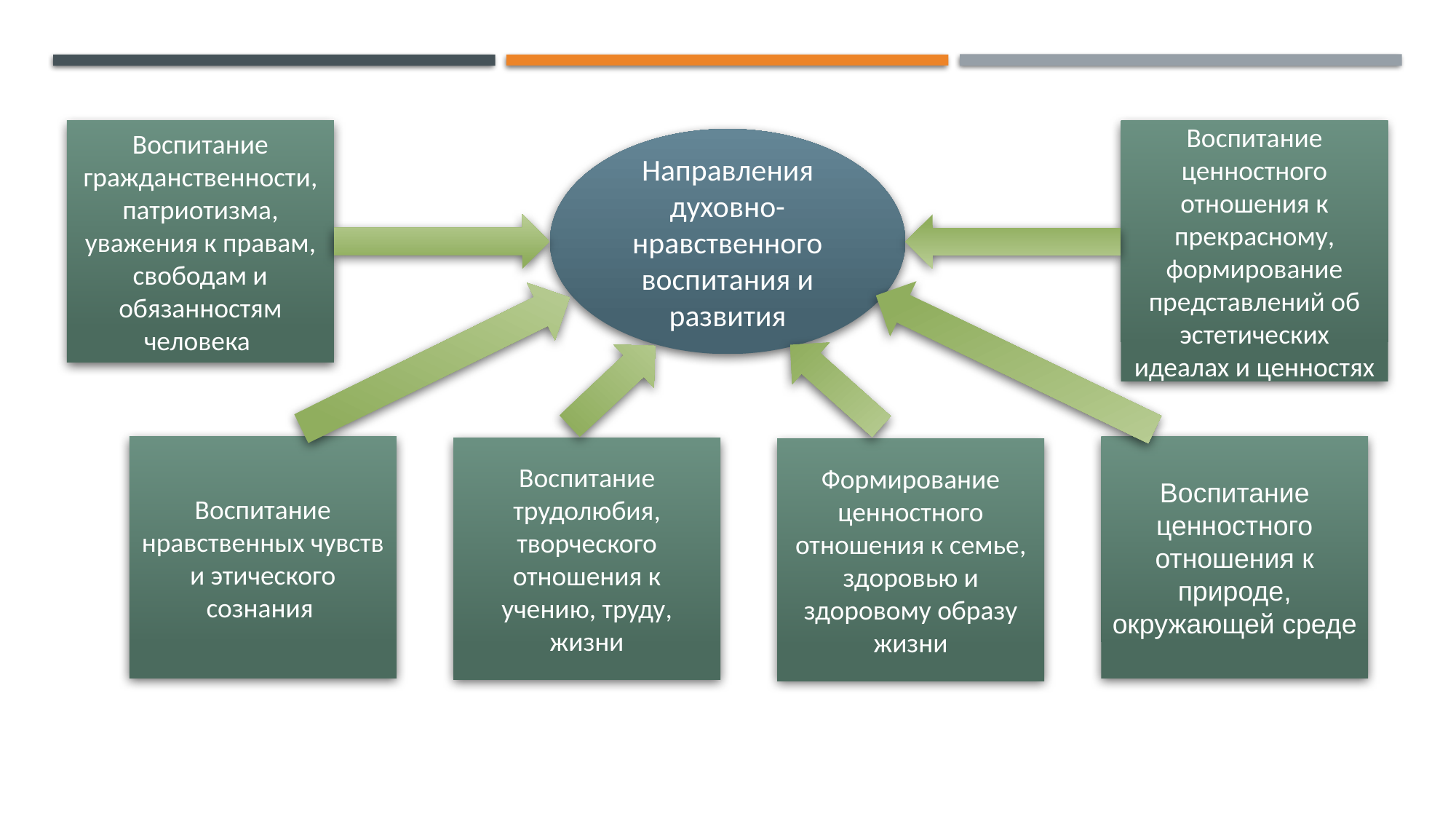

Воспитание гражданственности, патриотизма, уважения к правам, свободам и обязанностям человека
Воспитание ценностного отношения к прекрасному, формирование представлений об эстетических идеалах и ценностях
Направления духовно-нравственного воспитания и развития

Воспитание нравственных чувств и этического сознания
Воспитание ценностного отношения к природе, окружающей среде
Воспитание трудолюбия, творческого отношения к учению, труду, жизни
Формирование ценностного отношения к семье, здоровью и здоровому образу жизни